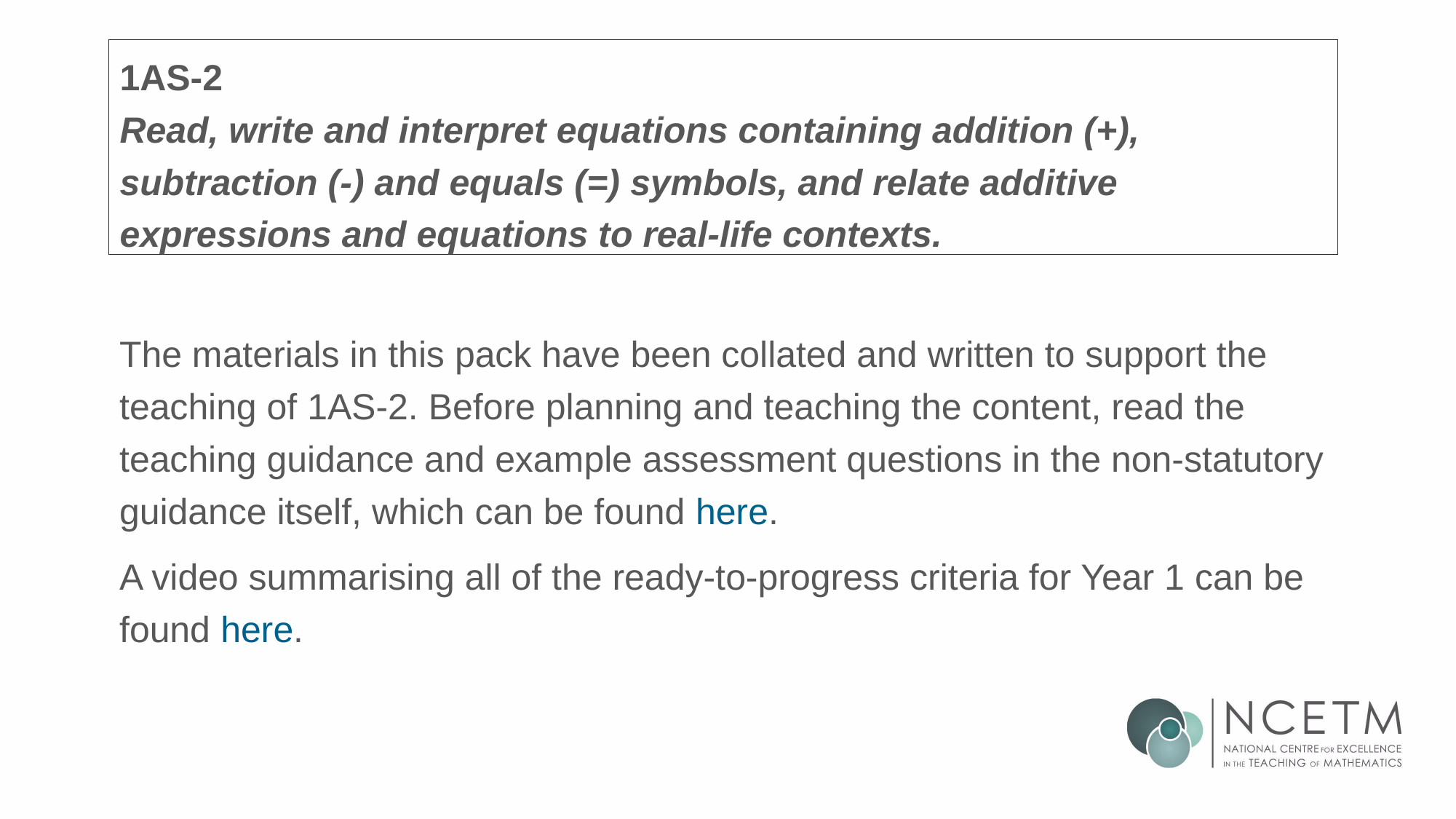

# 1AS-2 Read, write and interpret equations containing addition (+), subtraction (-) and equals (=) symbols, and relate additive expressions and equations to real-life contexts.
The materials in this pack have been collated and written to support the teaching of 1AS-2. Before planning and teaching the content, read the teaching guidance and example assessment questions in the non-statutory guidance itself, which can be found here.
A video summarising all of the ready-to-progress criteria for Year 1 can be found here.